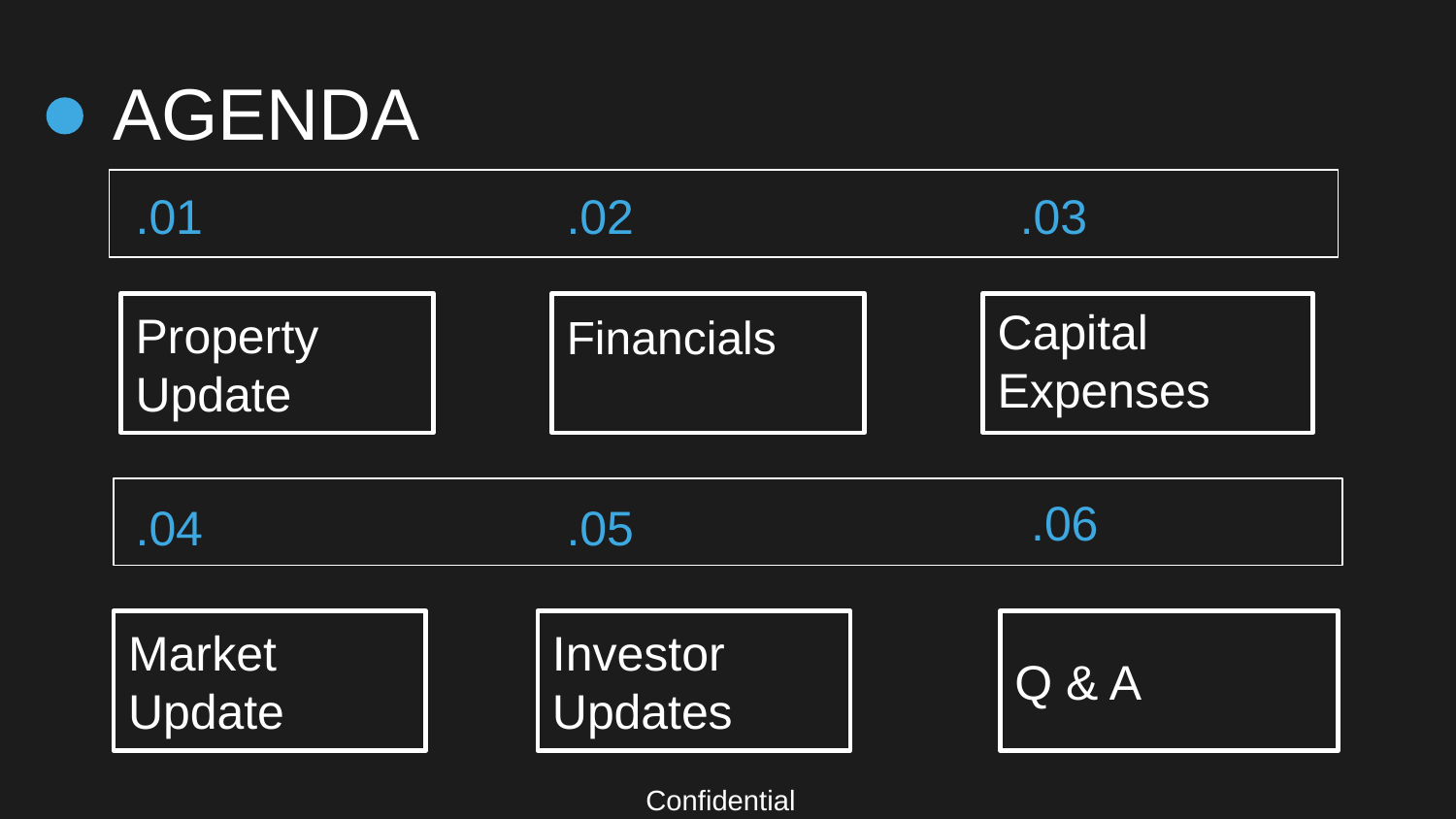

AGENDA

# .01
.02
.03
Property Update
Financials
Capital Expenses

.06
.04
.05
Market Update
Investor Updates
Q & A
Confidential